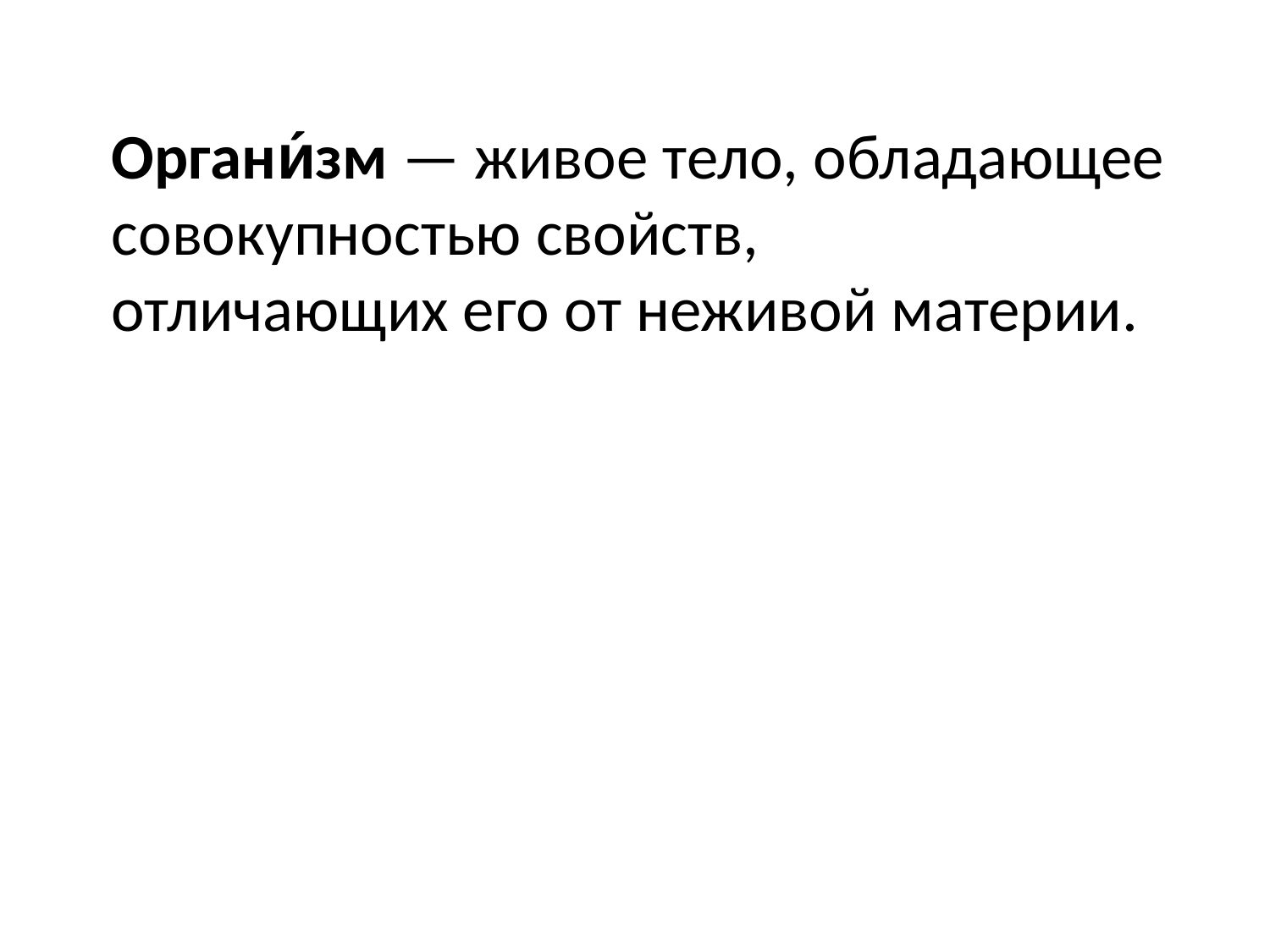

Органи́зм — живое тело, обладающее совокупностью свойств, отличающих его от неживой материи.